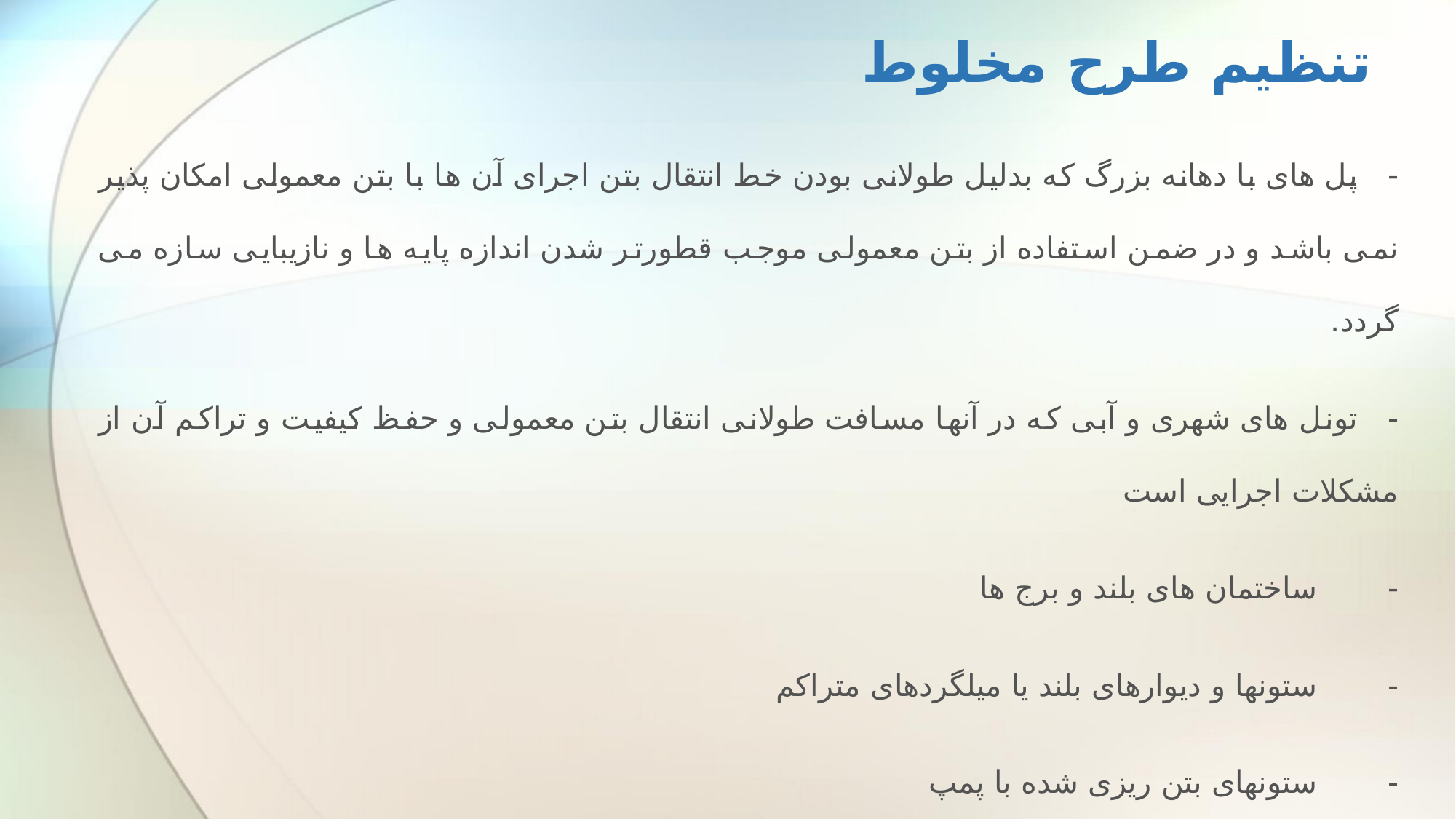

# تنظیم طرح مخلوط
-    پل های با دهانه بزرگ که بدلیل طولانی بودن خط انتقال بتن اجرای آن ها با بتن معمولی امکان پذیر نمی باشد و در ضمن استفاده از بتن معمولی موجب قطورتر شدن اندازه پایه ها و نازیبایی سازه می گردد.
-    تونل های شهری و آبی که در آنها مسافت طولانی انتقال بتن معمولی و حفظ کیفیت و تراکم آن از مشکلات اجرایی است
-          ساختمان های بلند و برج ها
-          ستونها و دیوارهای بلند یا میلگردهای متراکم
-          ستونهای بتن ریزی شده با پمپ
-          بتن ریزی بلوک های بتنی